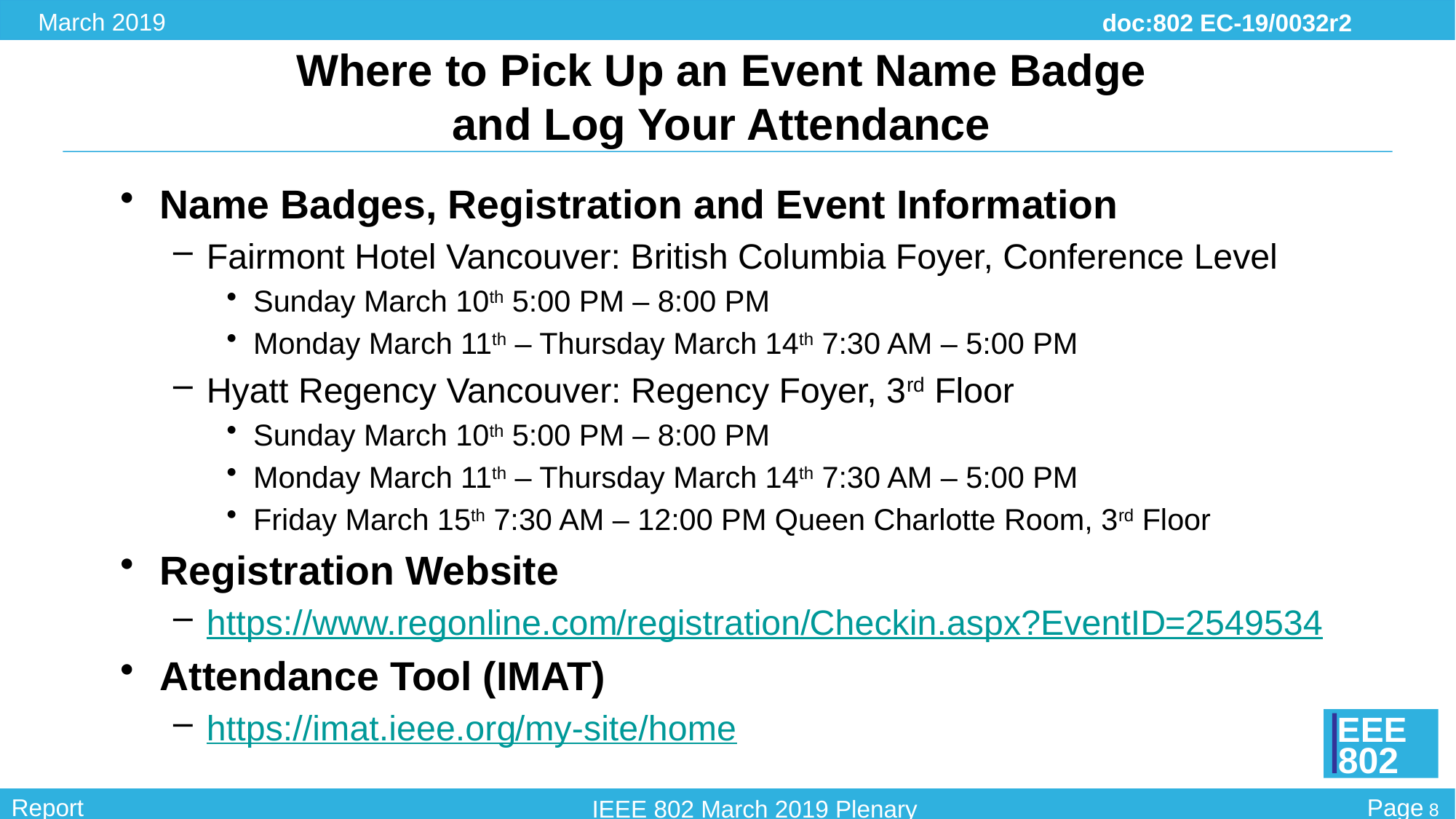

# Where to Pick Up an Event Name Badge and Log Your Attendance
Name Badges, Registration and Event Information
Fairmont Hotel Vancouver: British Columbia Foyer, Conference Level
Sunday March 10th 5:00 PM – 8:00 PM
Monday March 11th – Thursday March 14th 7:30 AM – 5:00 PM
Hyatt Regency Vancouver: Regency Foyer, 3rd Floor
Sunday March 10th 5:00 PM – 8:00 PM
Monday March 11th – Thursday March 14th 7:30 AM – 5:00 PM
Friday March 15th 7:30 AM – 12:00 PM Queen Charlotte Room, 3rd Floor
Registration Website
https://www.regonline.com/registration/Checkin.aspx?EventID=2549534
Attendance Tool (IMAT)
https://imat.ieee.org/my-site/home